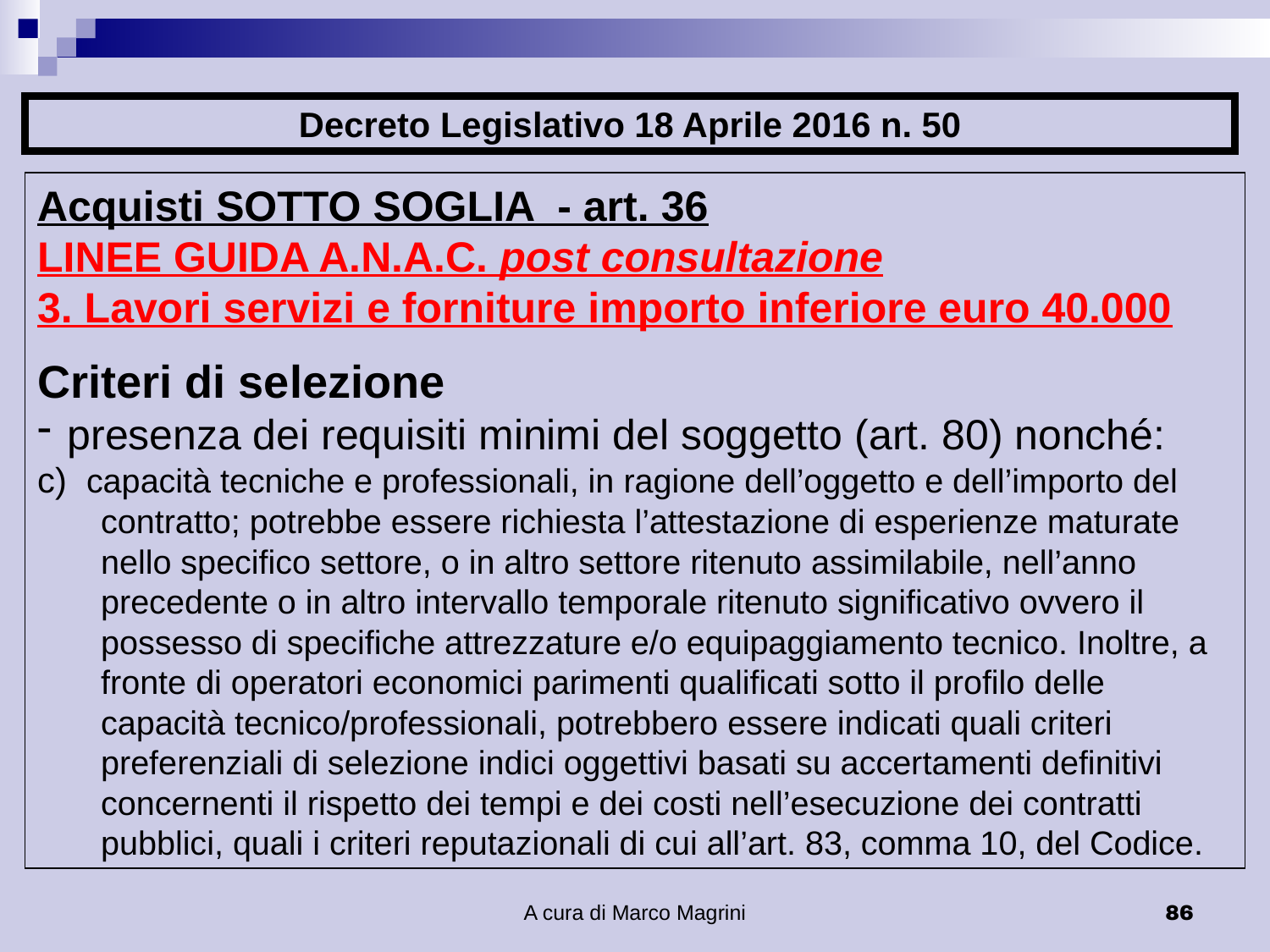

Decreto Legislativo 18 Aprile 2016 n. 50
Acquisti SOTTO SOGLIA  - art. 36
LINEE GUIDA A.N.A.C. post consultazione
3. Lavori servizi e forniture importo inferiore euro 40.000

Criteri di selezione
presenza dei requisiti minimi del soggetto (art. 80) nonché:
c)  capacità tecniche e professionali, in ragione dell’oggetto e dell’importo del contratto; potrebbe essere richiesta l’attestazione di esperienze maturate nello specifico settore, o in altro settore ritenuto assimilabile, nell’anno precedente o in altro intervallo temporale ritenuto significativo ovvero il possesso di specifiche attrezzature e/o equipaggiamento tecnico. Inoltre, a fronte di operatori economici parimenti qualificati sotto il profilo delle capacità tecnico/professionali, potrebbero essere indicati quali criteri preferenziali di selezione indici oggettivi basati su accertamenti definitivi concernenti il rispetto dei tempi e dei costi nell’esecuzione dei contratti pubblici, quali i criteri reputazionali di cui all’art. 83, comma 10, del Codice.

A cura di Marco Magrini
86